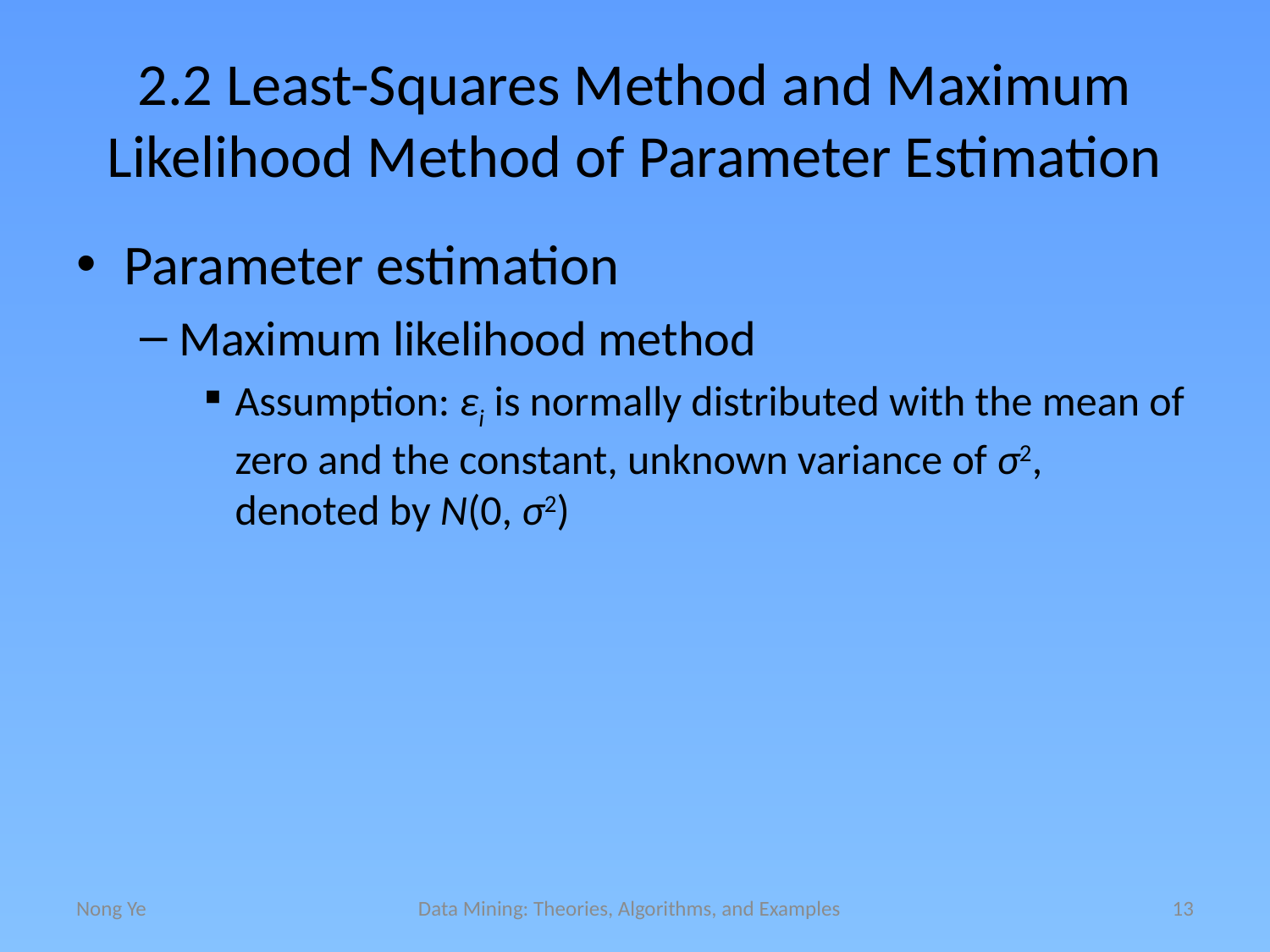

# 2.2 Least-Squares Method and Maximum Likelihood Method of Parameter Estimation
Parameter estimation
Maximum likelihood method
Assumption: εi is normally distributed with the mean of zero and the constant, unknown variance of σ2, denoted by N(0, σ2)
Nong Ye
Data Mining: Theories, Algorithms, and Examples
13